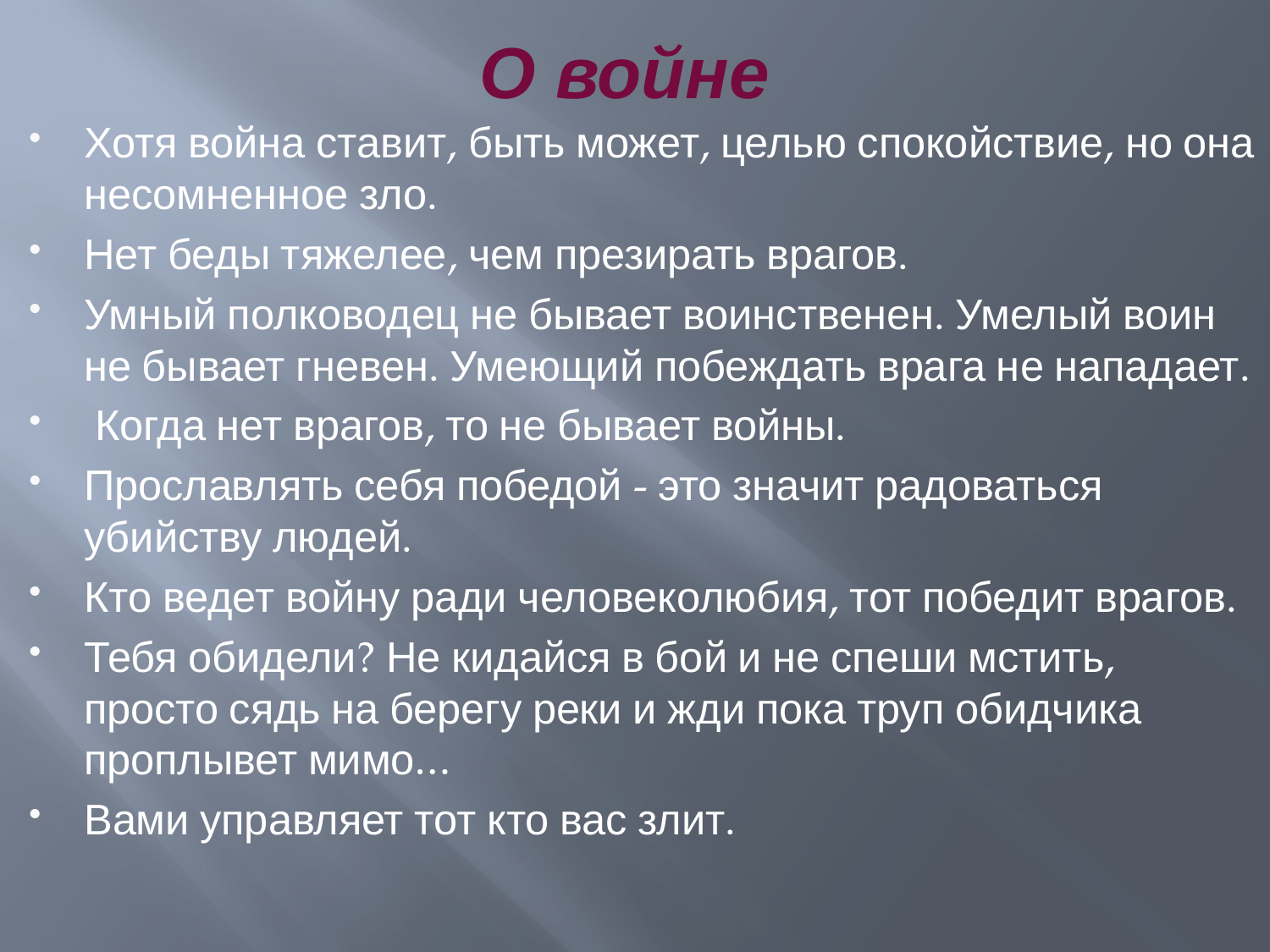

# О войне
Хотя война ставит, быть может, целью спокойствие, но она несомненное зло.
Нет беды тяжелее, чем презирать врагов.
Умный полководец не бывает воинственен. Умелый воин не бывает гневен. Умеющий побеждать врага не нападает.
 Когда нет врагов, то не бывает войны.
Прославлять себя победой - это значит радоваться убийству людей.
Кто ведет войну ради человеколюбия, тот победит врагов.
Тебя обидели? Не кидайся в бой и не спеши мстить, просто сядь на берегу реки и жди пока труп обидчика проплывет мимо…
Вами управляет тот кто вас злит.